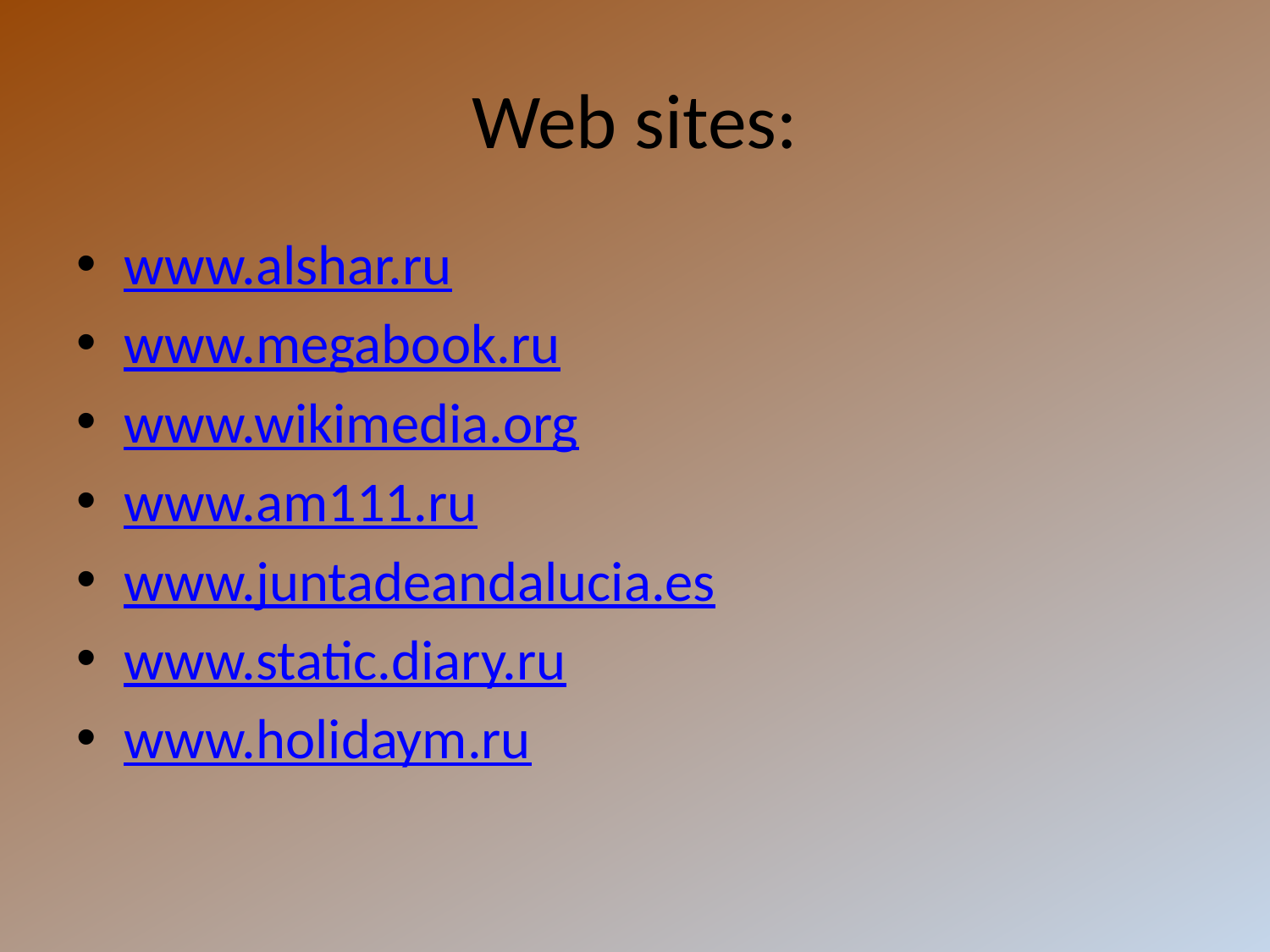

# Web sites:
www.alshar.ru
www.megabook.ru
www.wikimedia.org
www.am111.ru
www.juntadeandalucia.es
www.static.diary.ru
www.holidaym.ru